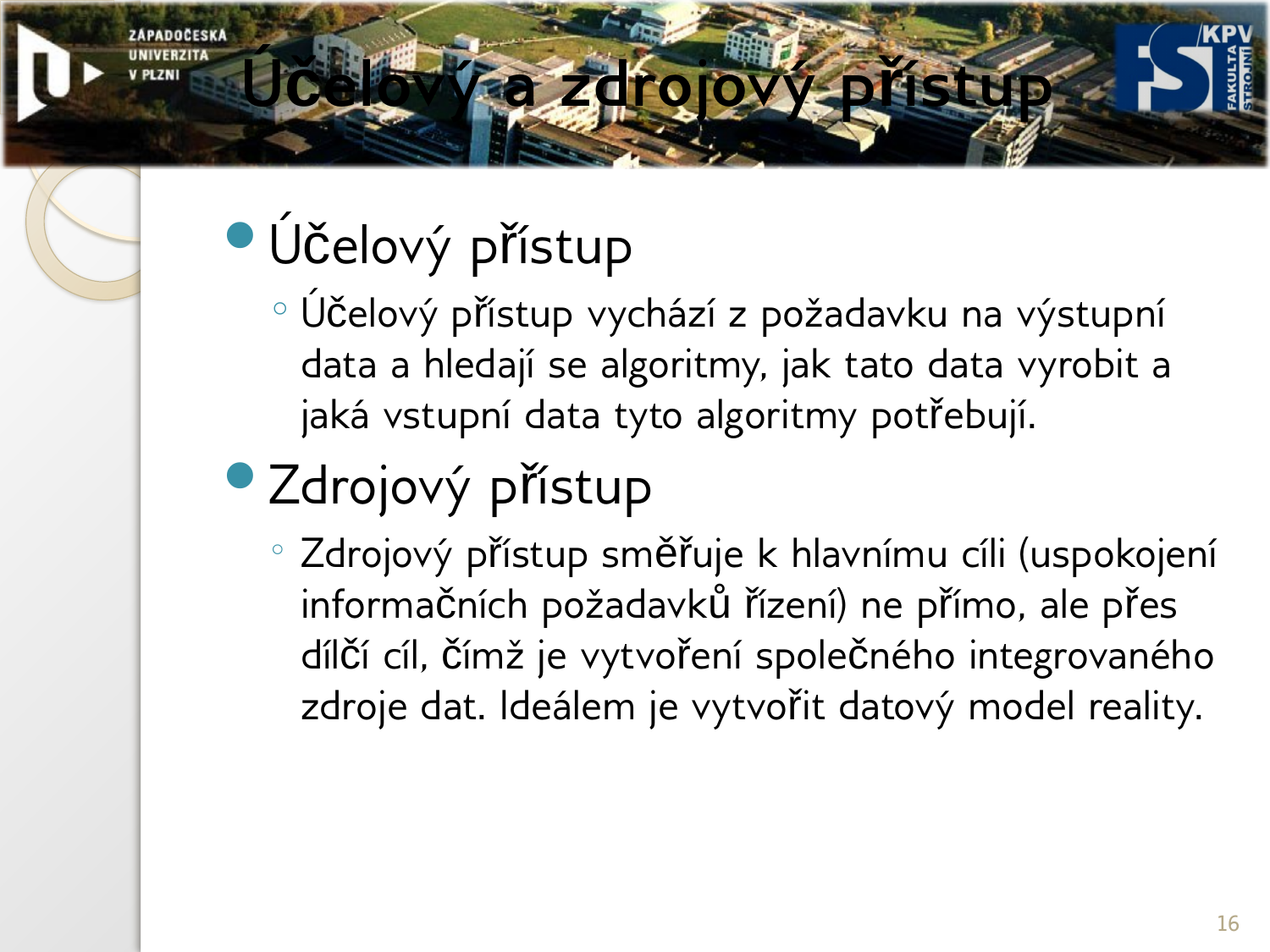

# Účelový a zdrojový přístup
Účelový přístup
Účelový přístup vychází z požadavku na výstupní data a hledají se algoritmy, jak tato data vyrobit a jaká vstupní data tyto algoritmy potřebují.
Zdrojový přístup
Zdrojový přístup směřuje k hlavnímu cíli (uspokojení informačních požadavků řízení) ne přímo, ale přes dílčí cíl, čímž je vytvoření společného integrovaného zdroje dat. Ideálem je vytvořit datový model reality.
16